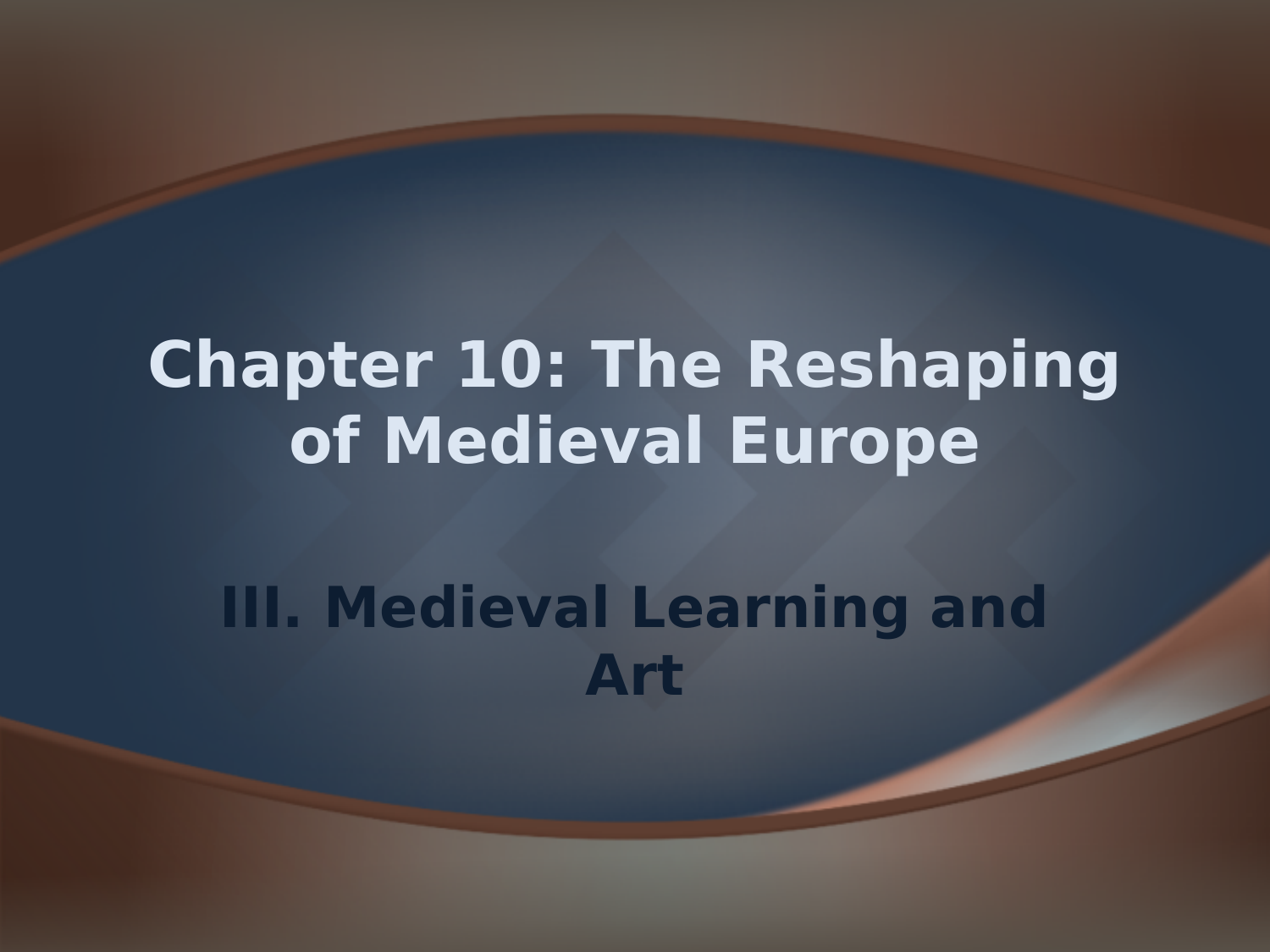

# Chapter 10: The Reshaping of Medieval Europe
III. Medieval Learning and Art